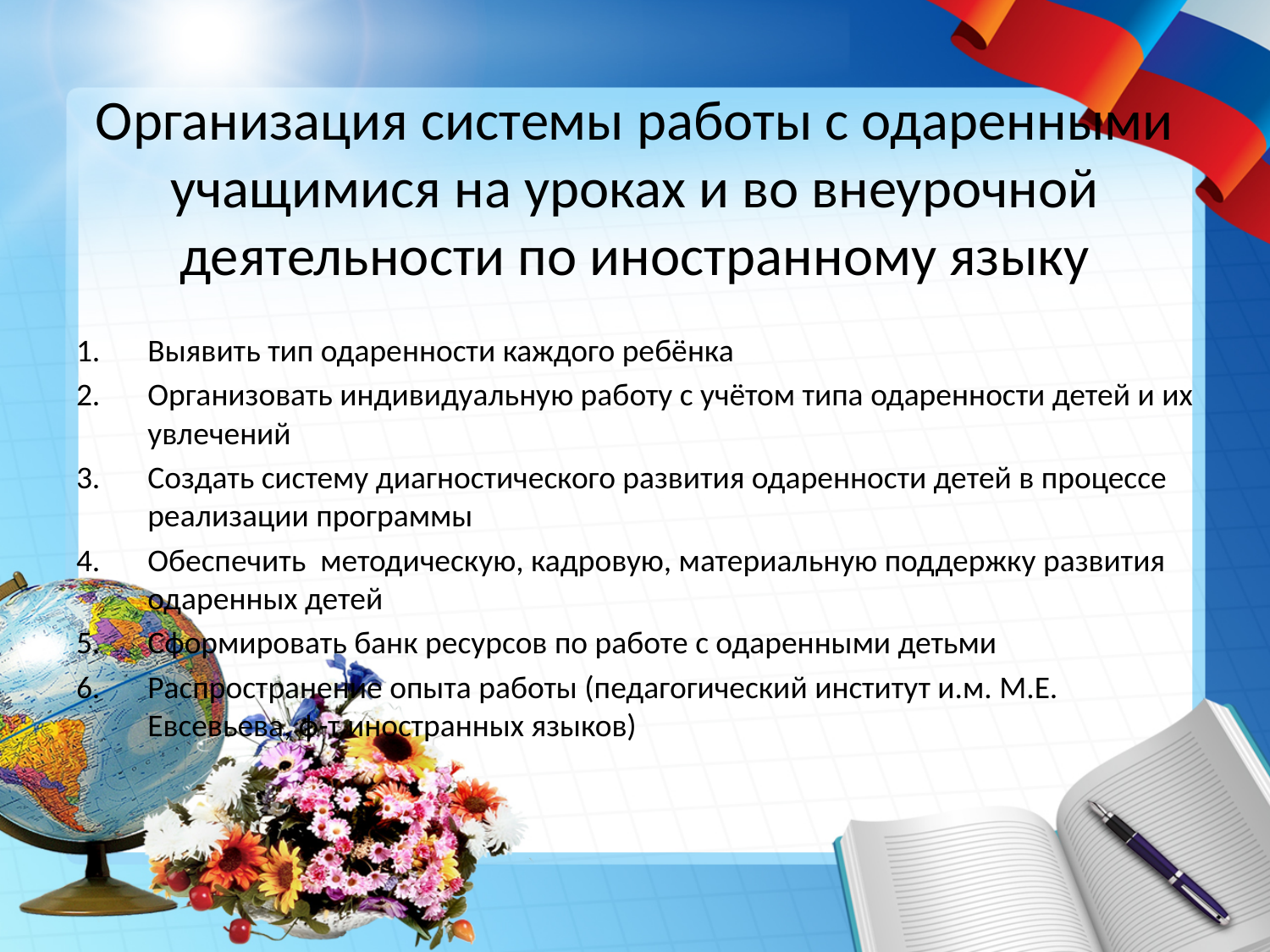

# Организация системы работы с одаренными учащимися на уроках и во внеурочной деятельности по иностранному языку
Выявить тип одаренности каждого ребёнка
Организовать индивидуальную работу с учётом типа одаренности детей и их увлечений
Создать систему диагностического развития одаренности детей в процессе реализации программы
Обеспечить  методическую, кадровую, материальную поддержку развития одаренных детей
Сформировать банк ресурсов по работе с одаренными детьми
Распространение опыта работы (педагогический институт и.м. М.Е. Евсевьева, ф-т иностранных языков)